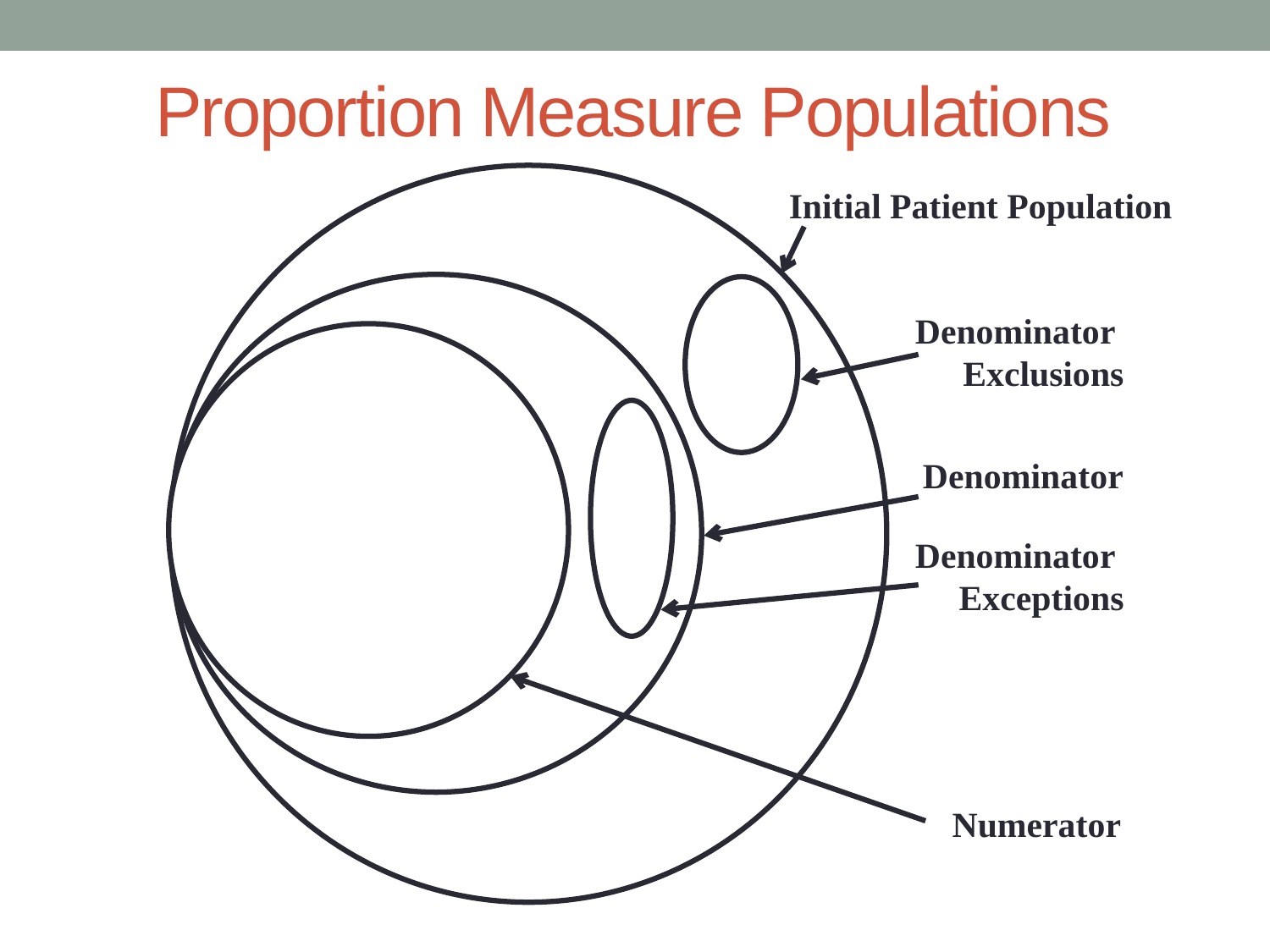

# Proportion Measure Populations

Initial Patient Population

Denominator
Denominator
Exceptions
Numerator

Denominator
Exclusions